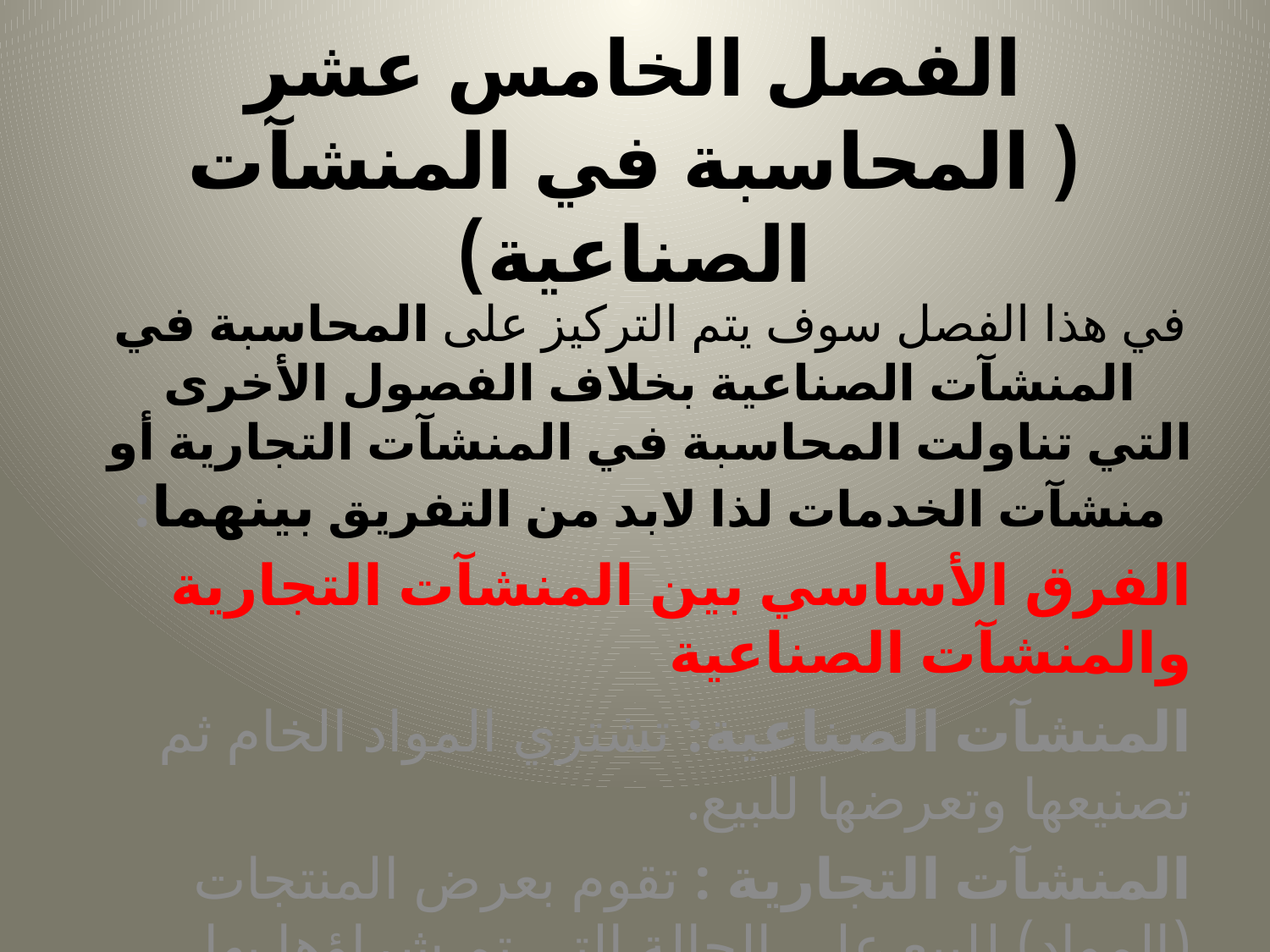

# الفصل الخامس عشر ( المحاسبة في المنشآت الصناعية)
في هذا الفصل سوف يتم التركيز على المحاسبة في المنشآت الصناعية بخلاف الفصول الأخرى التي تناولت المحاسبة في المنشآت التجارية أو منشآت الخدمات لذا لابد من التفريق بينهما:
الفرق الأساسي بين المنشآت التجارية والمنشآت الصناعية
المنشآت الصناعية: تشتري المواد الخام ثم تصنيعها وتعرضها للبيع.
المنشآت التجارية : تقوم بعرض المنتجات (المواد) للبيع على الحالة التي تم شراؤها بها.